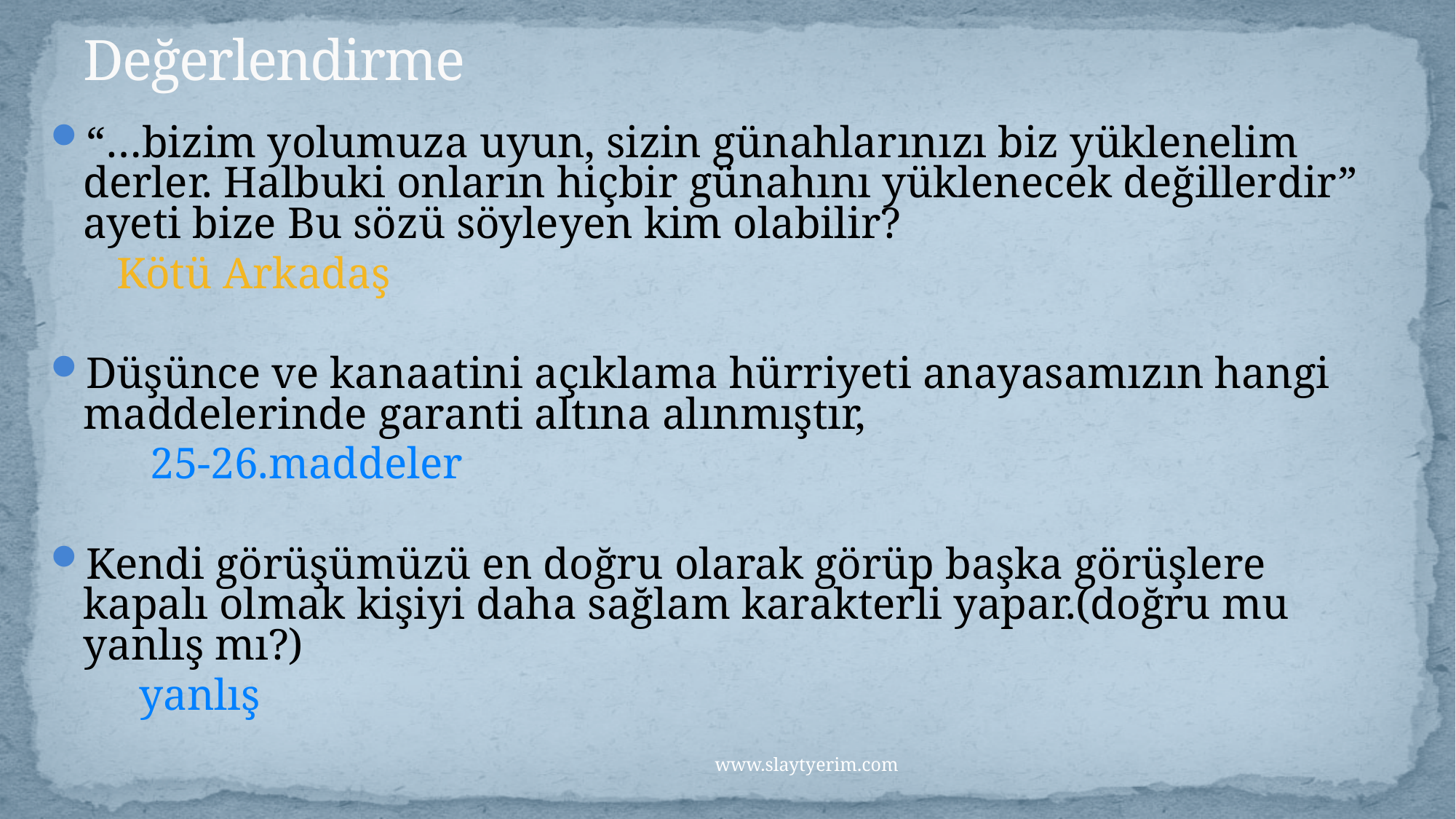

# Değerlendirme
“…bizim yolumuza uyun, sizin günahlarınızı biz yüklenelim derler. Halbuki onların hiçbir günahını yüklenecek değillerdir” ayeti bize Bu sözü söyleyen kim olabilir?
      Kötü Arkadaş

Düşünce ve kanaatini açıklama hürriyeti anayasamızın hangi  maddelerinde garanti altına alınmıştır,
         25-26.maddeler

Kendi görüşümüzü en doğru olarak görüp başka görüşlere kapalı olmak kişiyi daha sağlam karakterli yapar.(doğru mu yanlış mı?)
        yanlış
www.slaytyerim.com